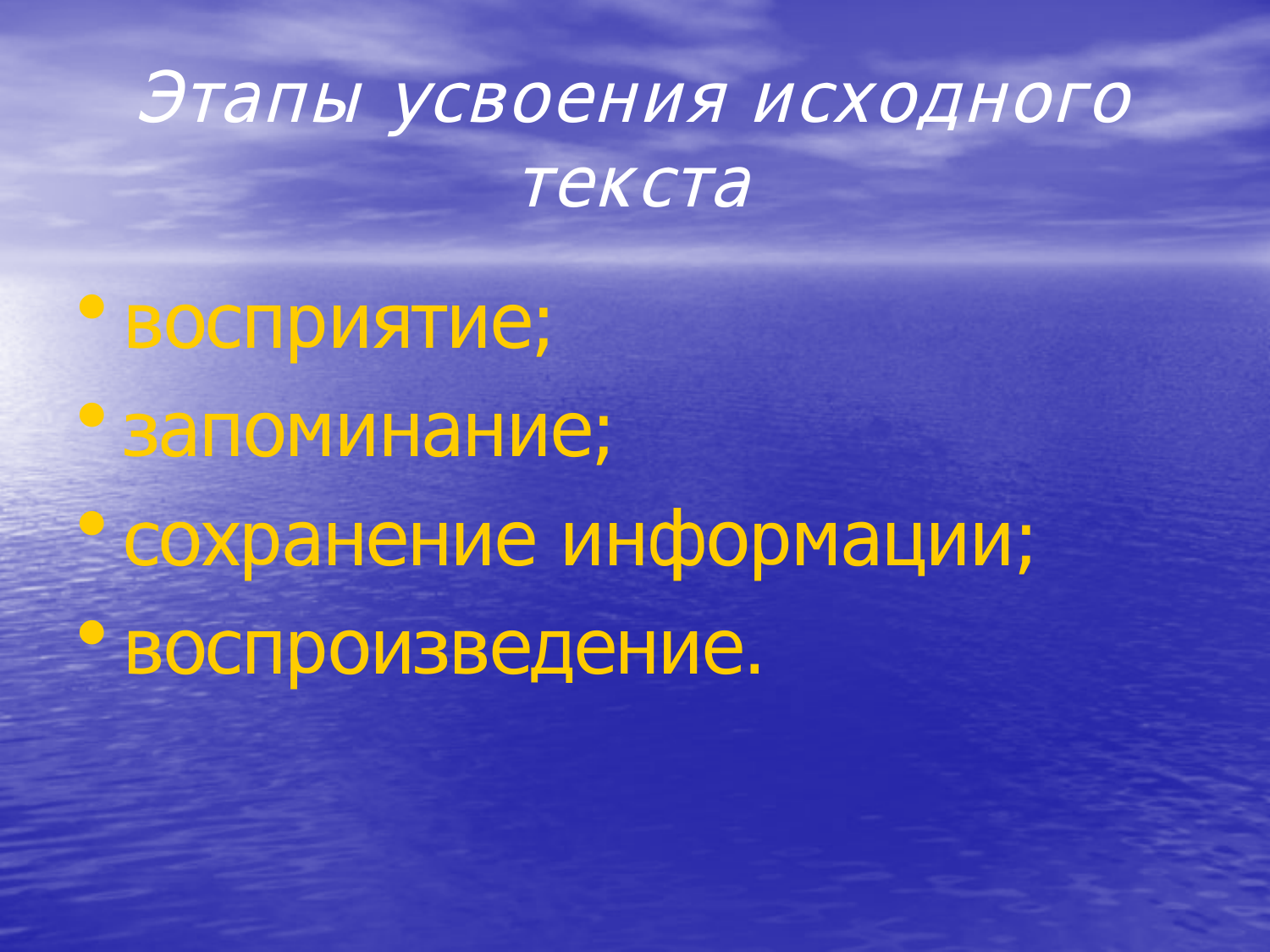

# Этапы усвоения исходного текста
восприятие;
запоминание;
сохранение информации;
воспроизведение.